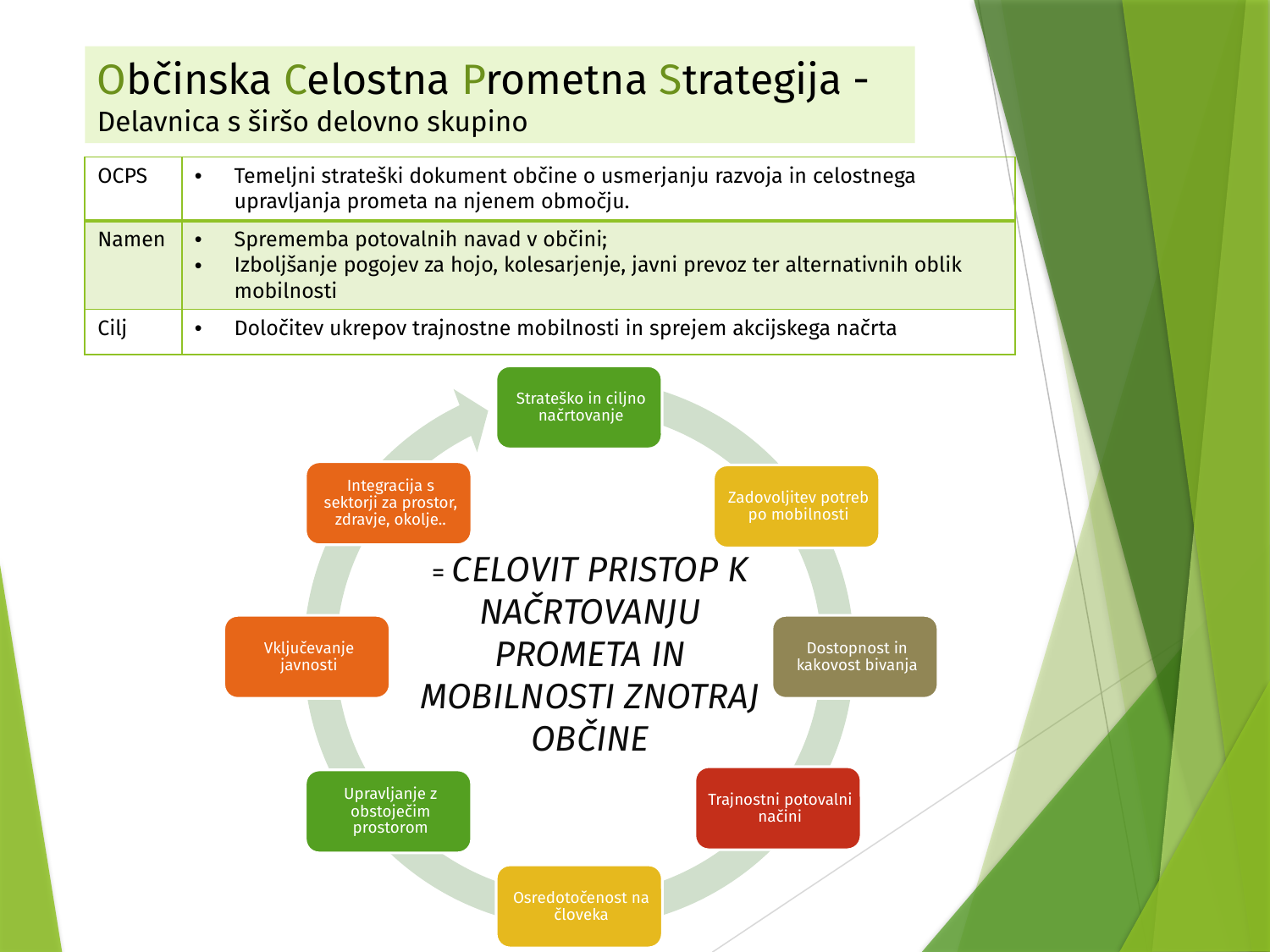

Občinska Celostna Prometna Strategija -
Delavnica s širšo delovno skupino
| OCPS | Temeljni strateški dokument občine o usmerjanju razvoja in celostnega upravljanja prometa na njenem območju. |
| --- | --- |
| Namen | Sprememba potovalnih navad v občini; Izboljšanje pogojev za hojo, kolesarjenje, javni prevoz ter alternativnih oblik mobilnosti |
| Cilj | Določitev ukrepov trajnostne mobilnosti in sprejem akcijskega načrta |
Strateško in ciljno načrtovanje
Zadovoljitev potreb po mobilnosti
Vključevanje javnosti
Trajnostni potovalni načini
Dostopnost in kakovost bivanja
Upravljanje z obstoječim prostorom
Osredotočenost na človeka
Integracija s sektorji za prostor, zdravje, okolje..

= CELOVIT PRISTOP K NAČRTOVANJU PROMETA IN MOBILNOSTI ZNOTRAJ OBČINE